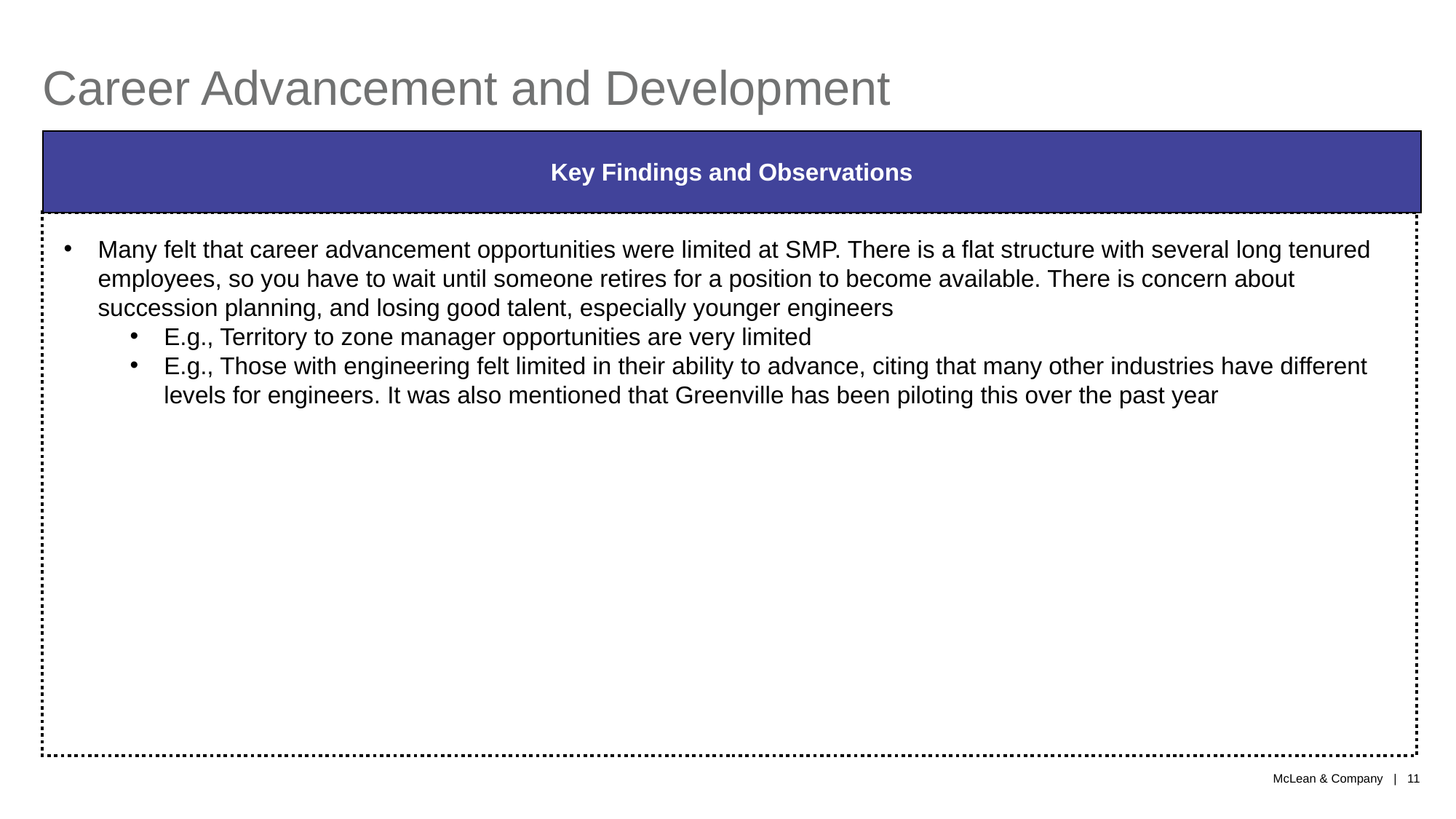

# Career Advancement and Development
Key Findings and Observations
Many felt that career advancement opportunities were limited at SMP. There is a flat structure with several long tenured employees, so you have to wait until someone retires for a position to become available. There is concern about succession planning, and losing good talent, especially younger engineers
E.g., Territory to zone manager opportunities are very limited
E.g., Those with engineering felt limited in their ability to advance, citing that many other industries have different levels for engineers. It was also mentioned that Greenville has been piloting this over the past year